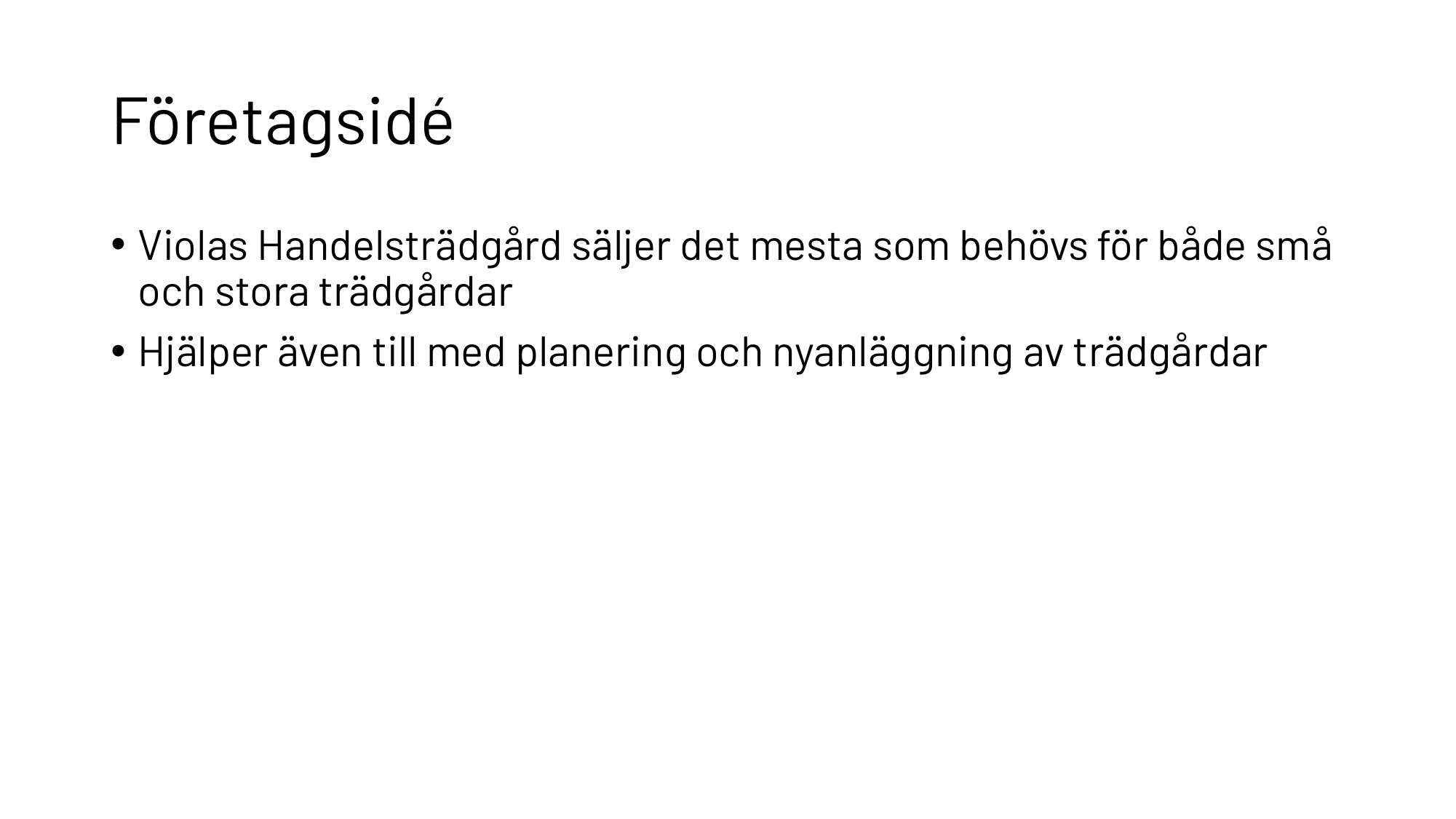

# Företagsidé
Violas Handelsträdgård säljer det mesta som behövs för både små och stora trädgårdar
Hjälper även till med planering och nyanläggning av trädgårdar